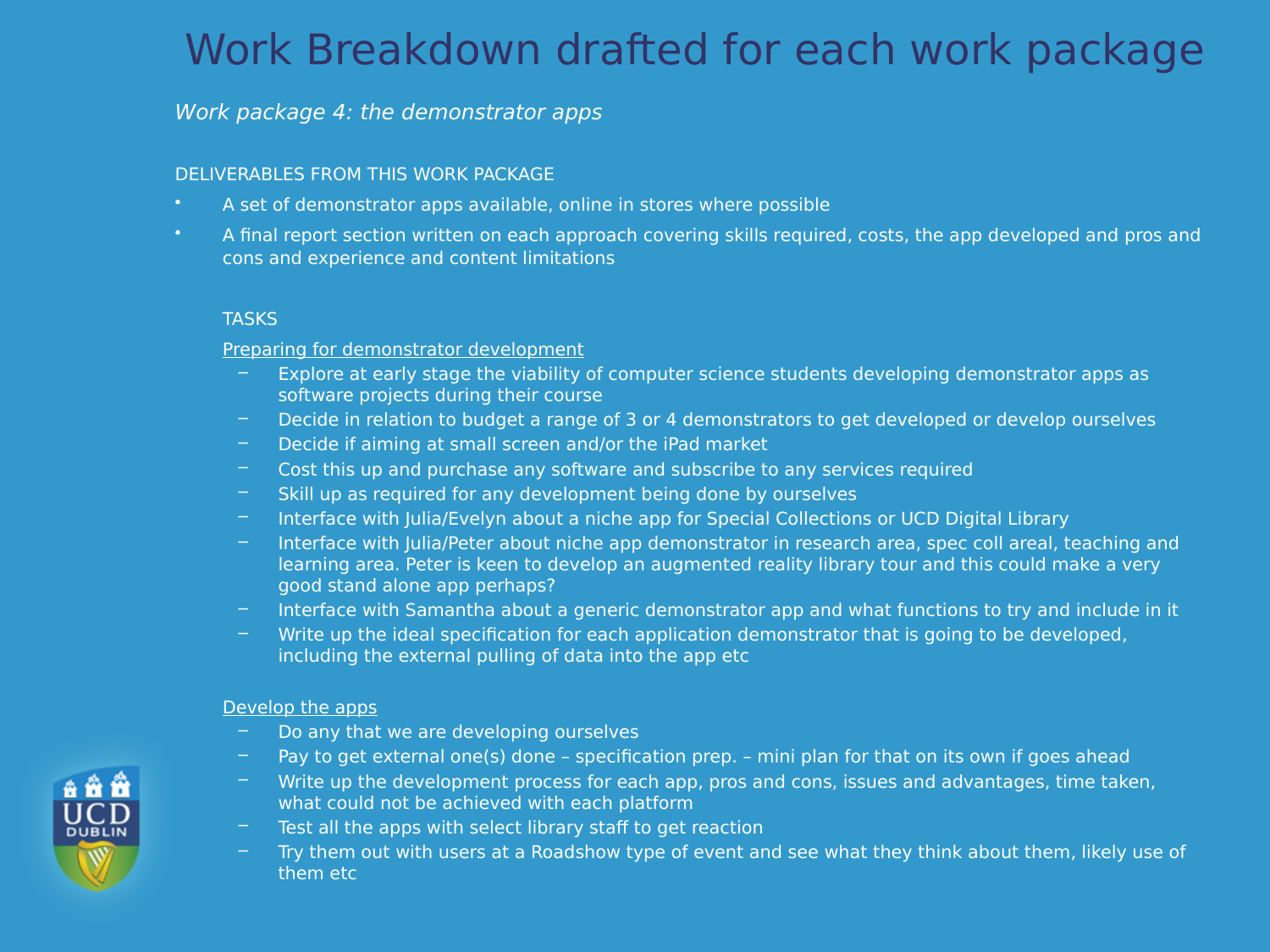

# Work Breakdown drafted for each work package
Work package 4: the demonstrator apps

DELIVERABLES FROM THIS WORK PACKAGE
A set of demonstrator apps available, online in stores where possible
A final report section written on each approach covering skills required, costs, the app developed and pros and cons and experience and content limitations

	TASKS
	Preparing for demonstrator development
Explore at early stage the viability of computer science students developing demonstrator apps as software projects during their course
Decide in relation to budget a range of 3 or 4 demonstrators to get developed or develop ourselves
Decide if aiming at small screen and/or the iPad market
Cost this up and purchase any software and subscribe to any services required
Skill up as required for any development being done by ourselves
Interface with Julia/Evelyn about a niche app for Special Collections or UCD Digital Library
Interface with Julia/Peter about niche app demonstrator in research area, spec coll areal, teaching and learning area. Peter is keen to develop an augmented reality library tour and this could make a very good stand alone app perhaps?
Interface with Samantha about a generic demonstrator app and what functions to try and include in it
Write up the ideal specification for each application demonstrator that is going to be developed, including the external pulling of data into the app etc
	Develop the apps
Do any that we are developing ourselves
Pay to get external one(s) done – specification prep. – mini plan for that on its own if goes ahead
Write up the development process for each app, pros and cons, issues and advantages, time taken, what could not be achieved with each platform
Test all the apps with select library staff to get reaction
Try them out with users at a Roadshow type of event and see what they think about them, likely use of them etc